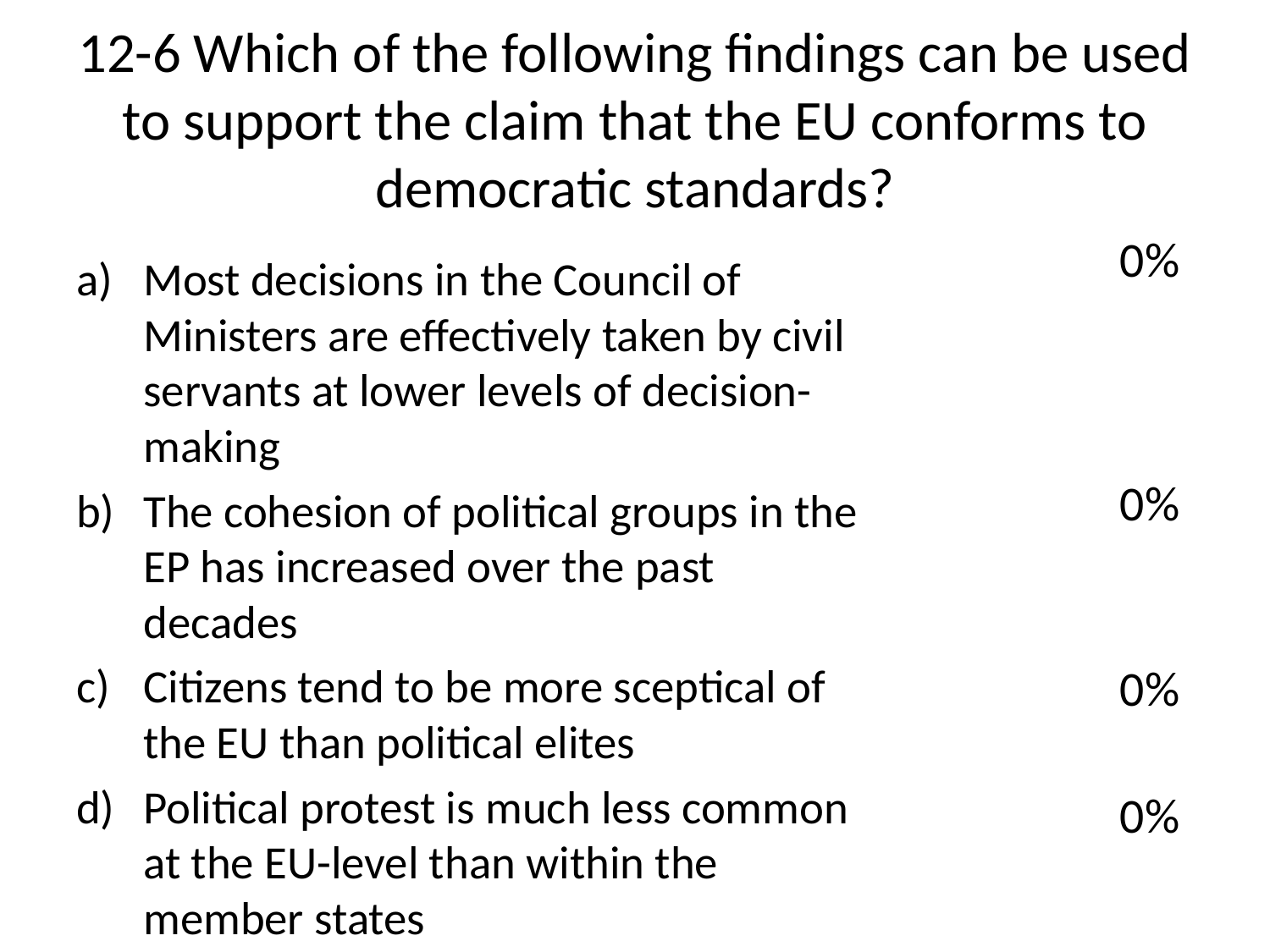

# 12-6 Which of the following findings can be used to support the claim that the EU conforms to democratic standards?
0%
0%
0%
0%

Most decisions in the Council of Ministers are effectively taken by civil servants at lower levels of decision-making
The cohesion of political groups in the EP has increased over the past decades
Citizens tend to be more sceptical of the EU than political elites
Political protest is much less common at the EU-level than within the member states